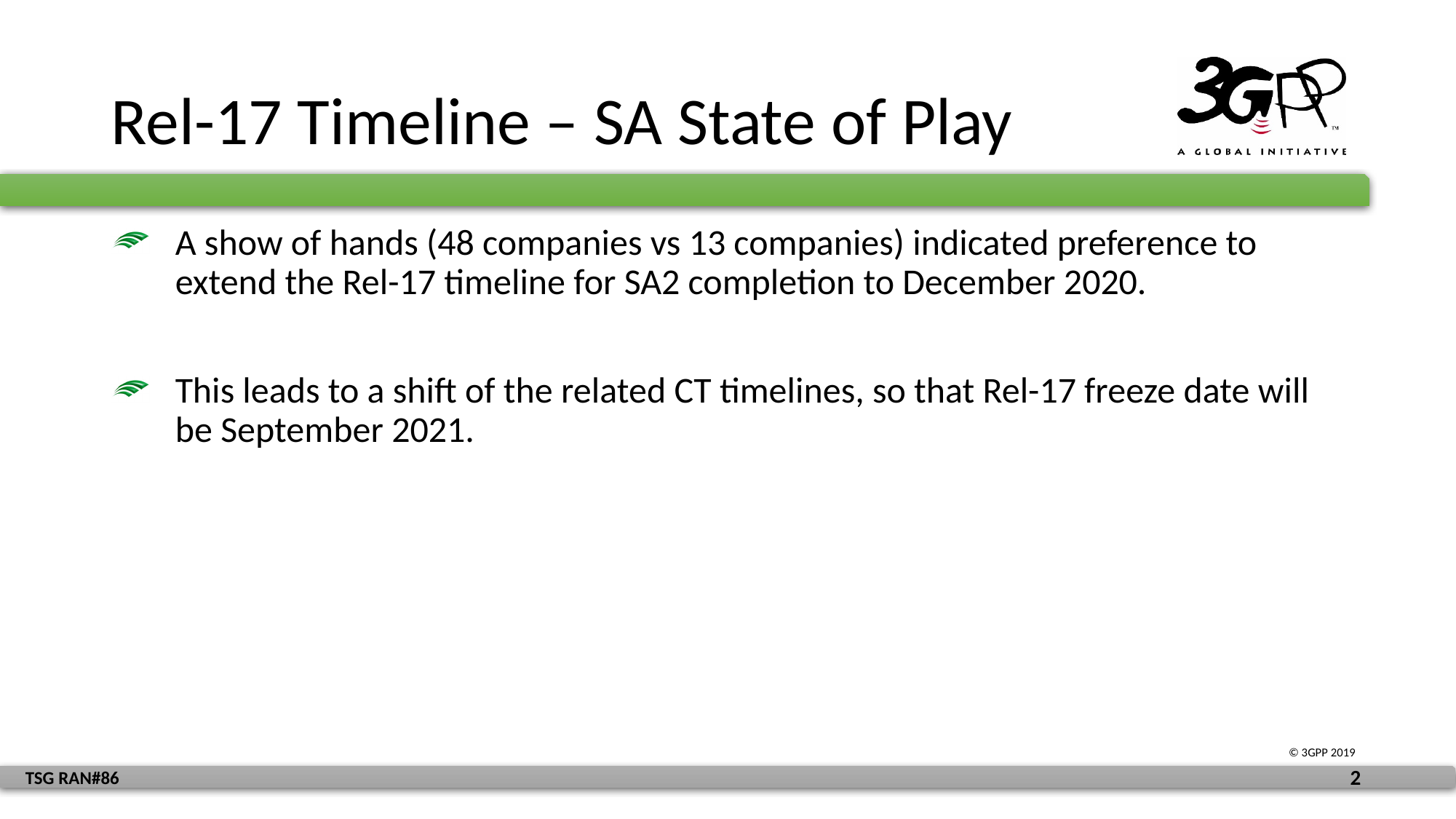

# Rel-17 Timeline – SA State of Play
A show of hands (48 companies vs 13 companies) indicated preference to extend the Rel-17 timeline for SA2 completion to December 2020.

This leads to a shift of the related CT timelines, so that Rel-17 freeze date will be September 2021.